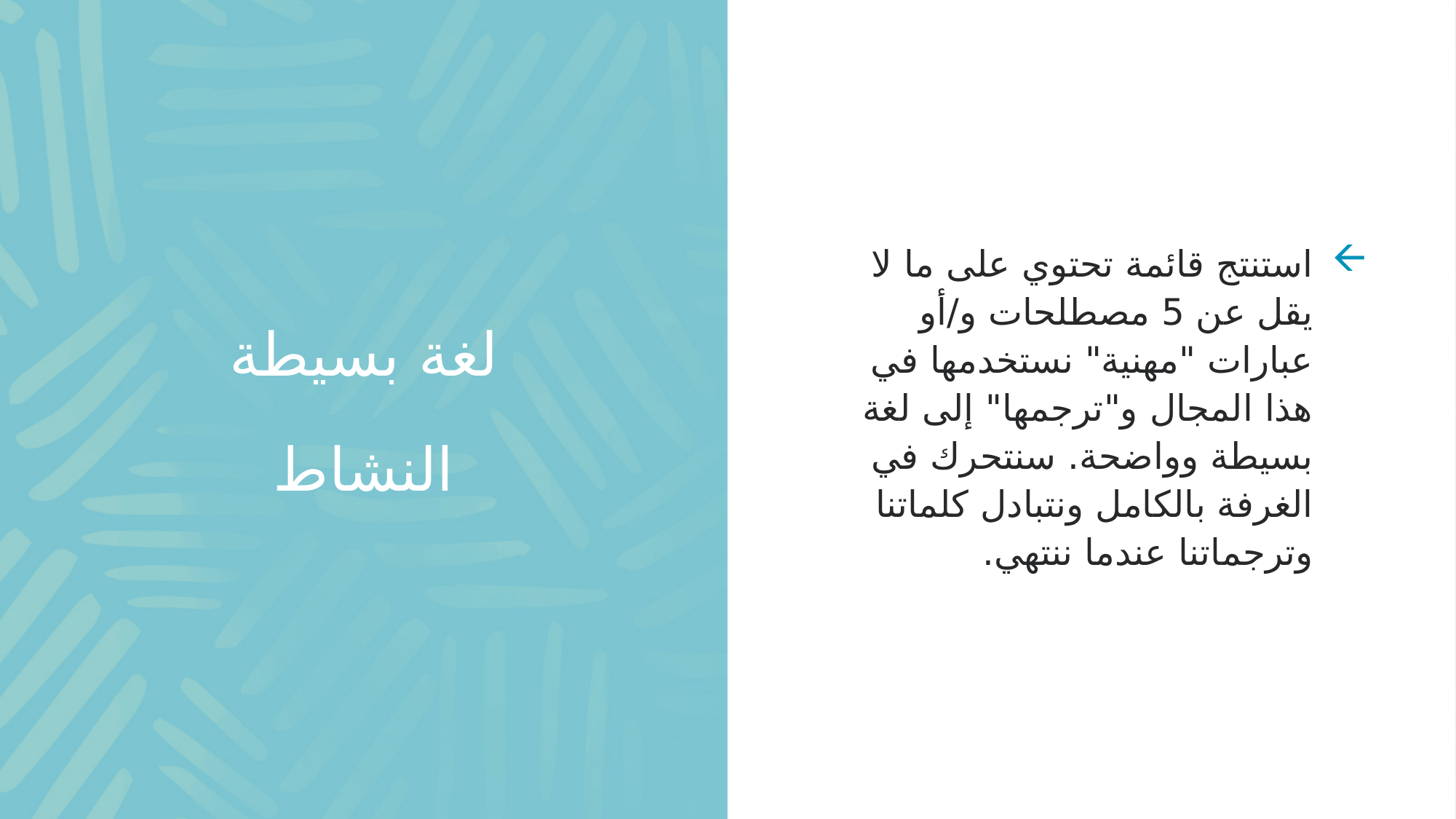

استنتج قائمة تحتوي على ما لا يقل عن 5 مصطلحات و/أو عبارات "مهنية" نستخدمها في هذا المجال و"ترجمها" إلى لغة بسيطة وواضحة. سنتحرك في الغرفة بالكامل ونتبادل كلماتنا وترجماتنا عندما ننتهي.
# لغة بسيطة النشاط